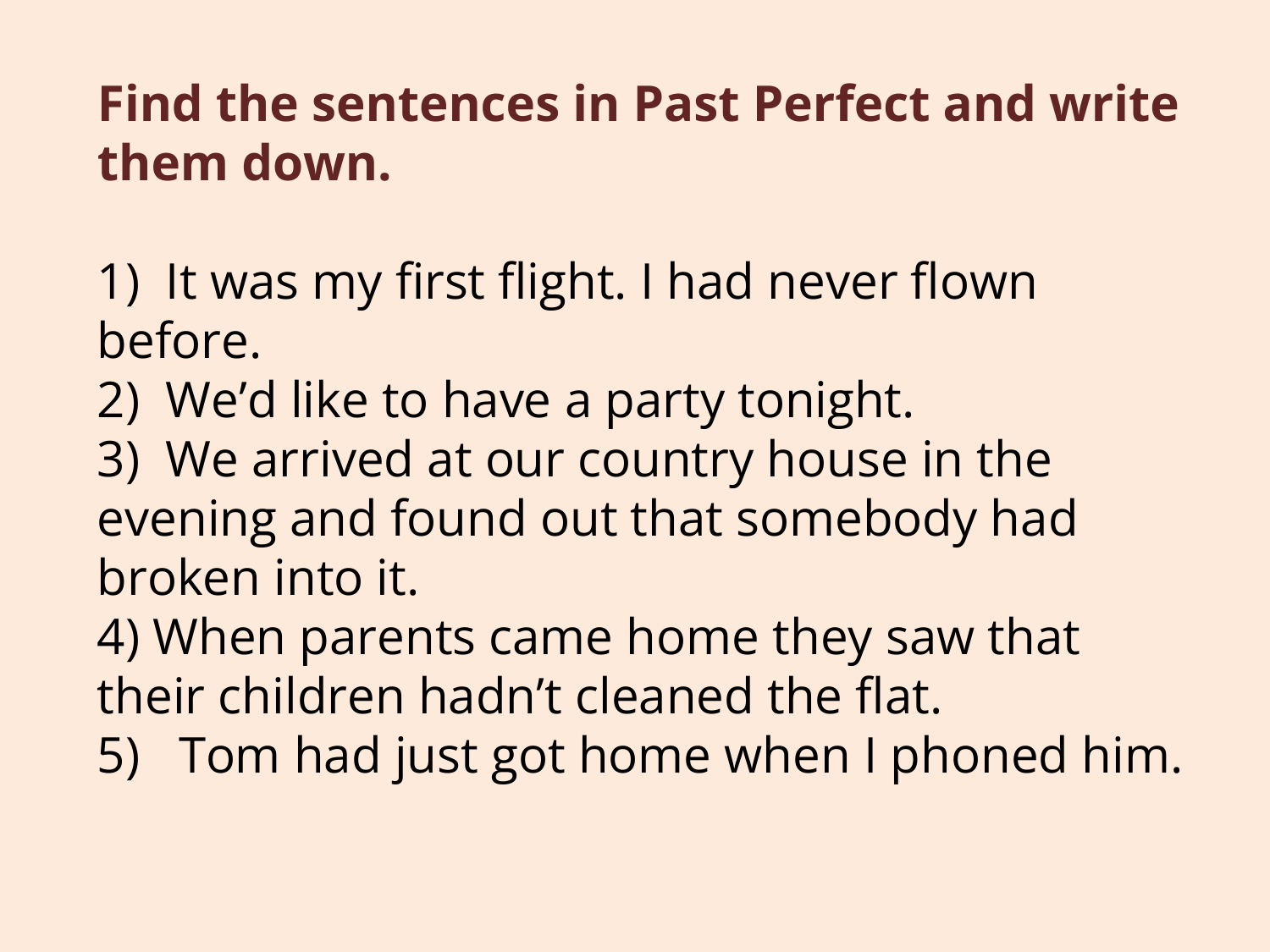

Find the sentences in Past Perfect and write them down.

1)  It was my first flight. I had never flown before.­­­
2)  We’d like to have a party tonight.
3)  We arrived at our country house in the evening and found out that somebody had broken into it.
4) When parents came home they saw that their children hadn’t cleaned the flat.
5)   Tom had just got home when I phoned him.